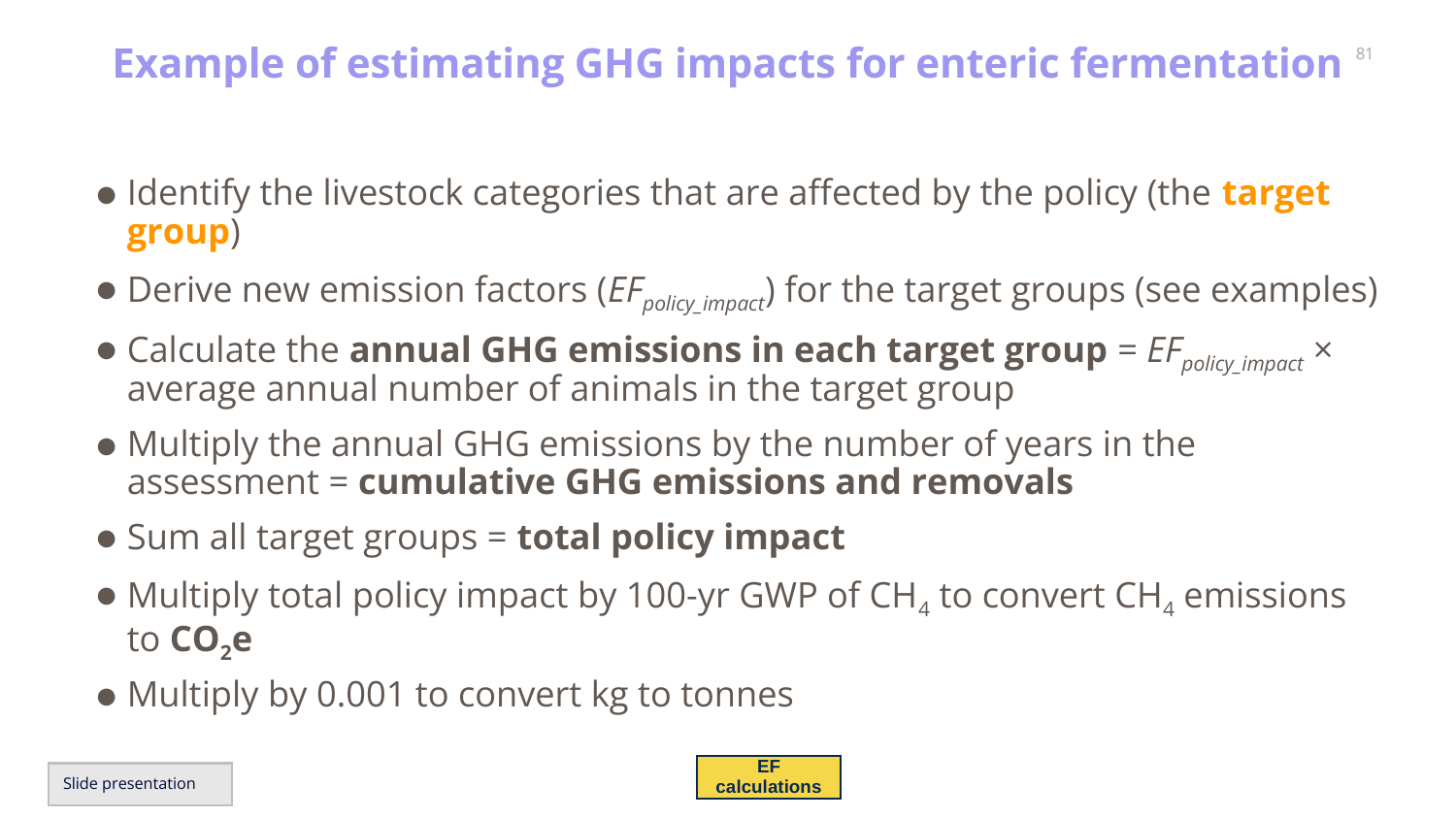

Example of estimating GHG impacts for enteric fermentation
Identify the livestock categories that are affected by the policy (the target group)
Derive new emission factors (EFpolicy_impact) for the target groups (see examples)
Calculate the annual GHG emissions in each target group = EFpolicy_impact × average annual number of animals in the target group
Multiply the annual GHG emissions by the number of years in the assessment = cumulative GHG emissions and removals
Sum all target groups = total policy impact
Multiply total policy impact by 100-yr GWP of CH4 to convert CH4 emissions to CO2e
Multiply by 0.001 to convert kg to tonnes
EF calculations
Slide presentation